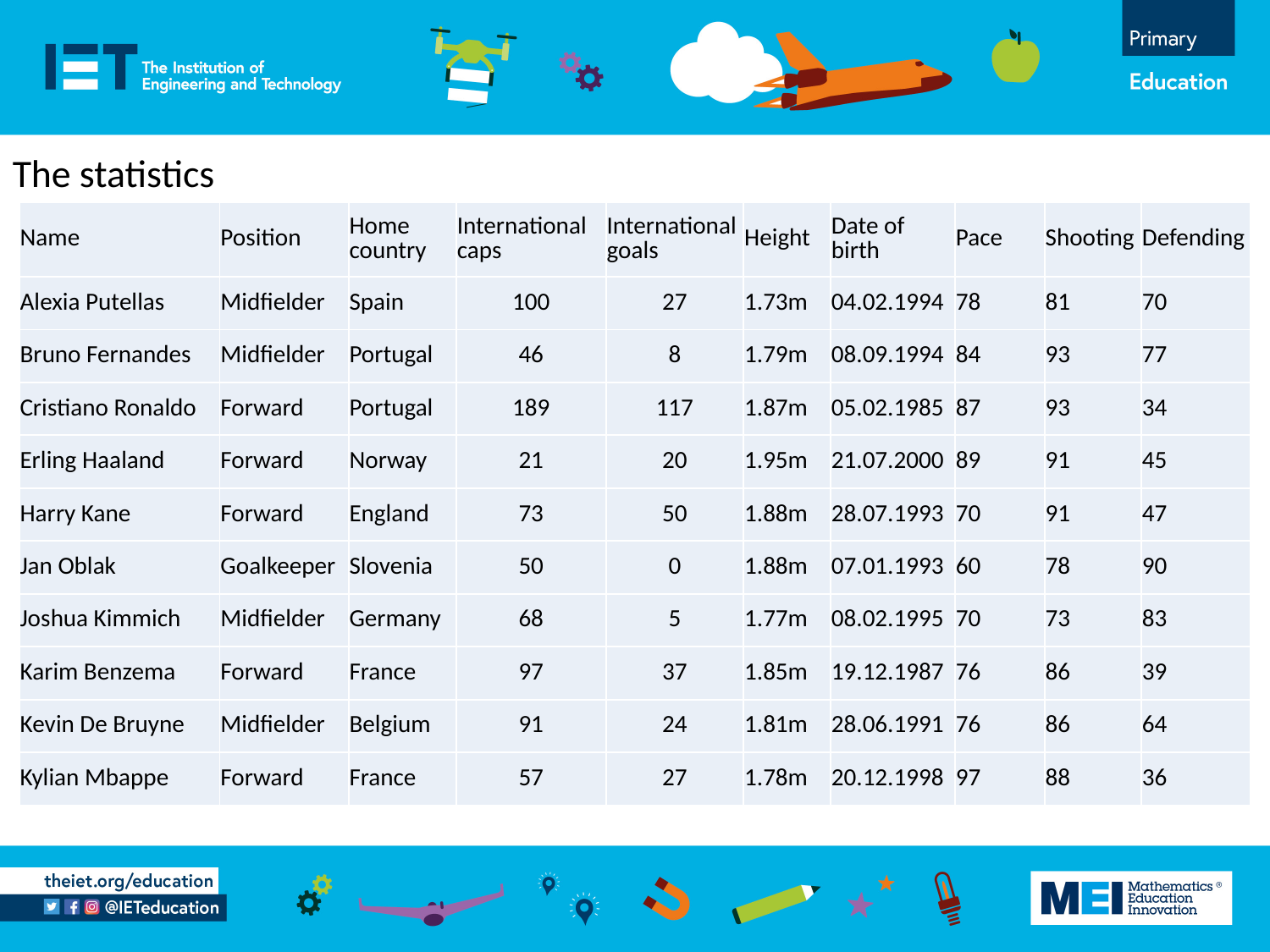

The statistics
| Name | Position | Home country | International caps | International goals | Height | Date of birth | Pace | Shooting | Defending |
| --- | --- | --- | --- | --- | --- | --- | --- | --- | --- |
| Alexia Putellas | Midfielder | Spain | 100 | 27 | 1.73m | 04.02.1994 | 78 | 81 | 70 |
| Bruno Fernandes | Midfielder | Portugal | 46 | 8 | 1.79m | 08.09.1994 | 84 | 93 | 77 |
| Cristiano Ronaldo | Forward | Portugal | 189 | 117 | 1.87m | 05.02.1985 | 87 | 93 | 34 |
| Erling Haaland | Forward | Norway | 21 | 20 | 1.95m | 21.07.2000 | 89 | 91 | 45 |
| Harry Kane | Forward | England | 73 | 50 | 1.88m | 28.07.1993 | 70 | 91 | 47 |
| Jan Oblak | Goalkeeper | Slovenia | 50 | 0 | 1.88m | 07.01.1993 | 60 | 78 | 90 |
| Joshua Kimmich | Midfielder | Germany | 68 | 5 | 1.77m | 08.02.1995 | 70 | 73 | 83 |
| Karim Benzema | Forward | France | 97 | 37 | 1.85m | 19.12.1987 | 76 | 86 | 39 |
| Kevin De Bruyne | Midfielder | Belgium | 91 | 24 | 1.81m | 28.06.1991 | 76 | 86 | 64 |
| Kylian Mbappe | Forward | France | 57 | 27 | 1.78m | 20.12.1998 | 97 | 88 | 36 |